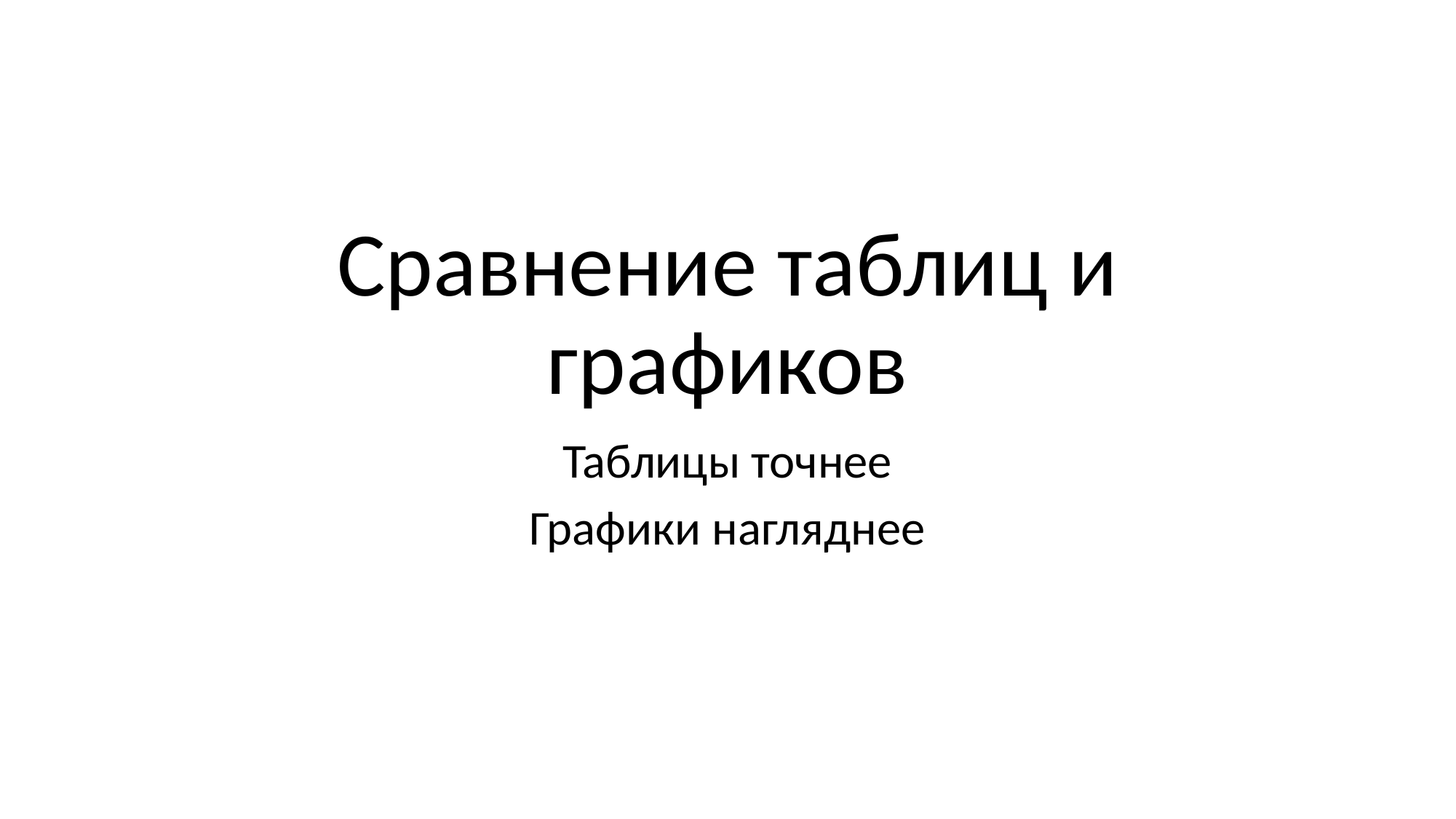

# Сравнение таблиц и графиков
Таблицы точнее
Графики нагляднее